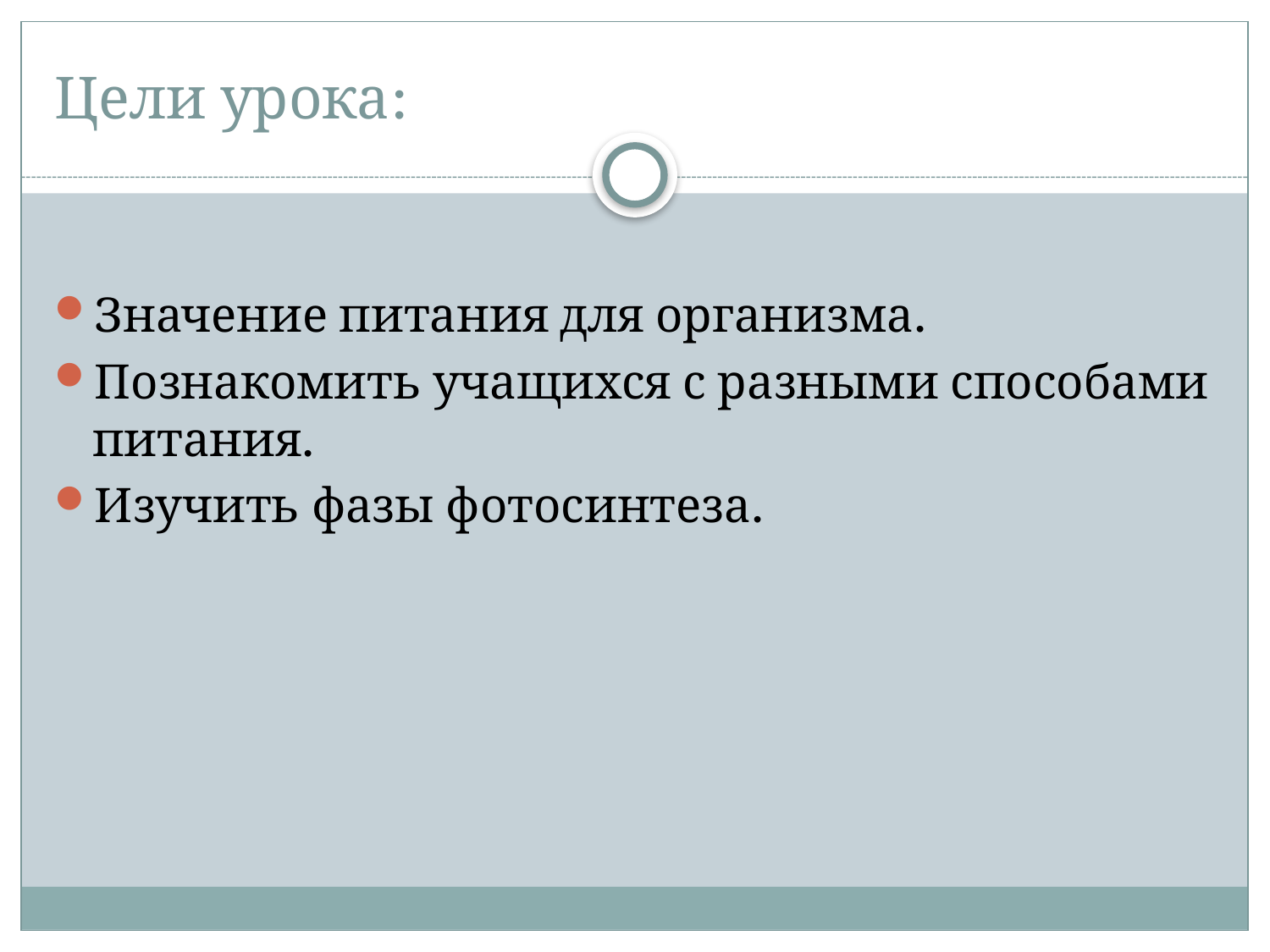

# Цели урока:

Значение питания для организма.
Познакомить учащихся с разными способами питания.
Изучить фазы фотосинтеза.